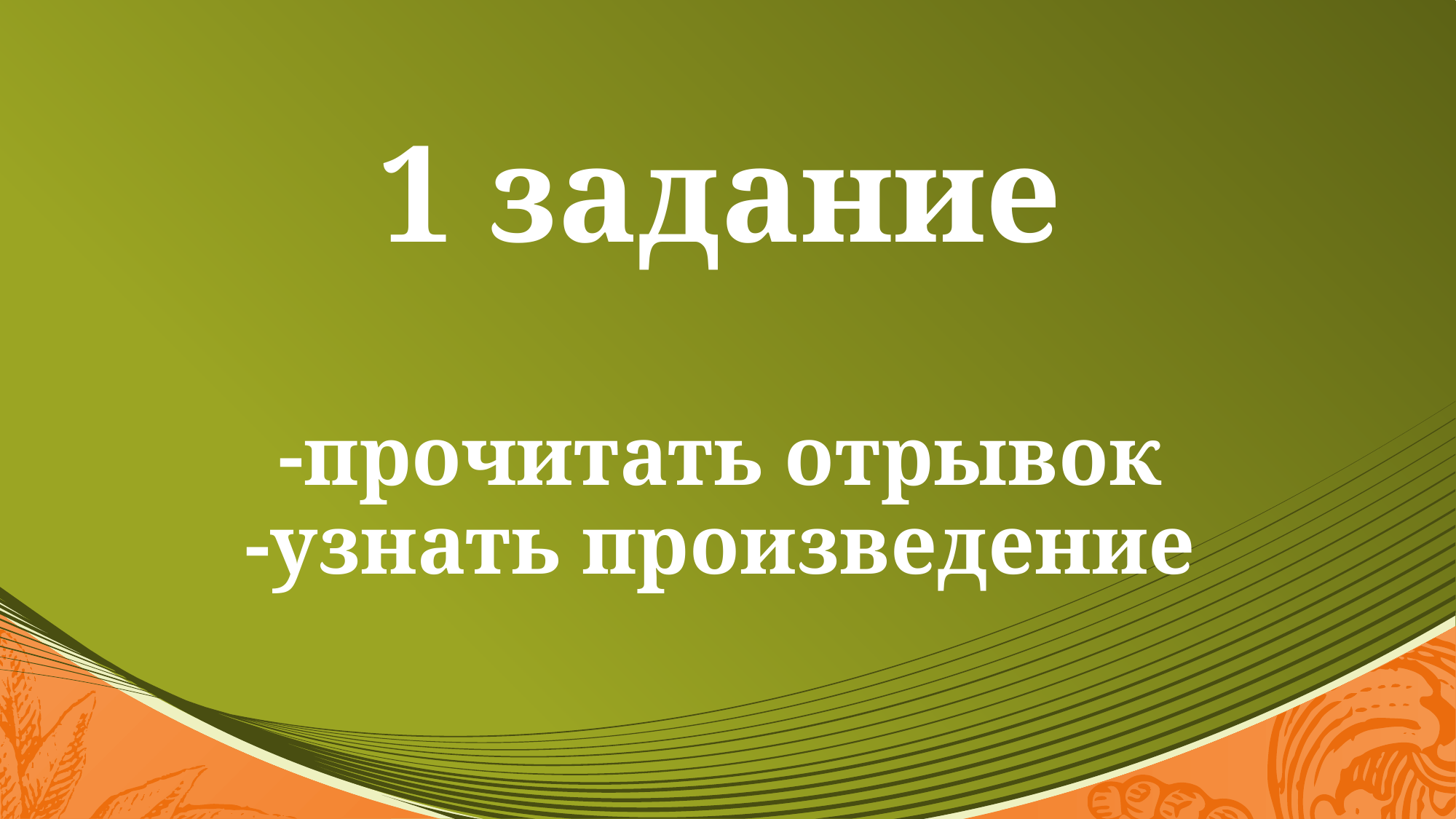

# 1 задание -прочитать отрывок -узнать произведение